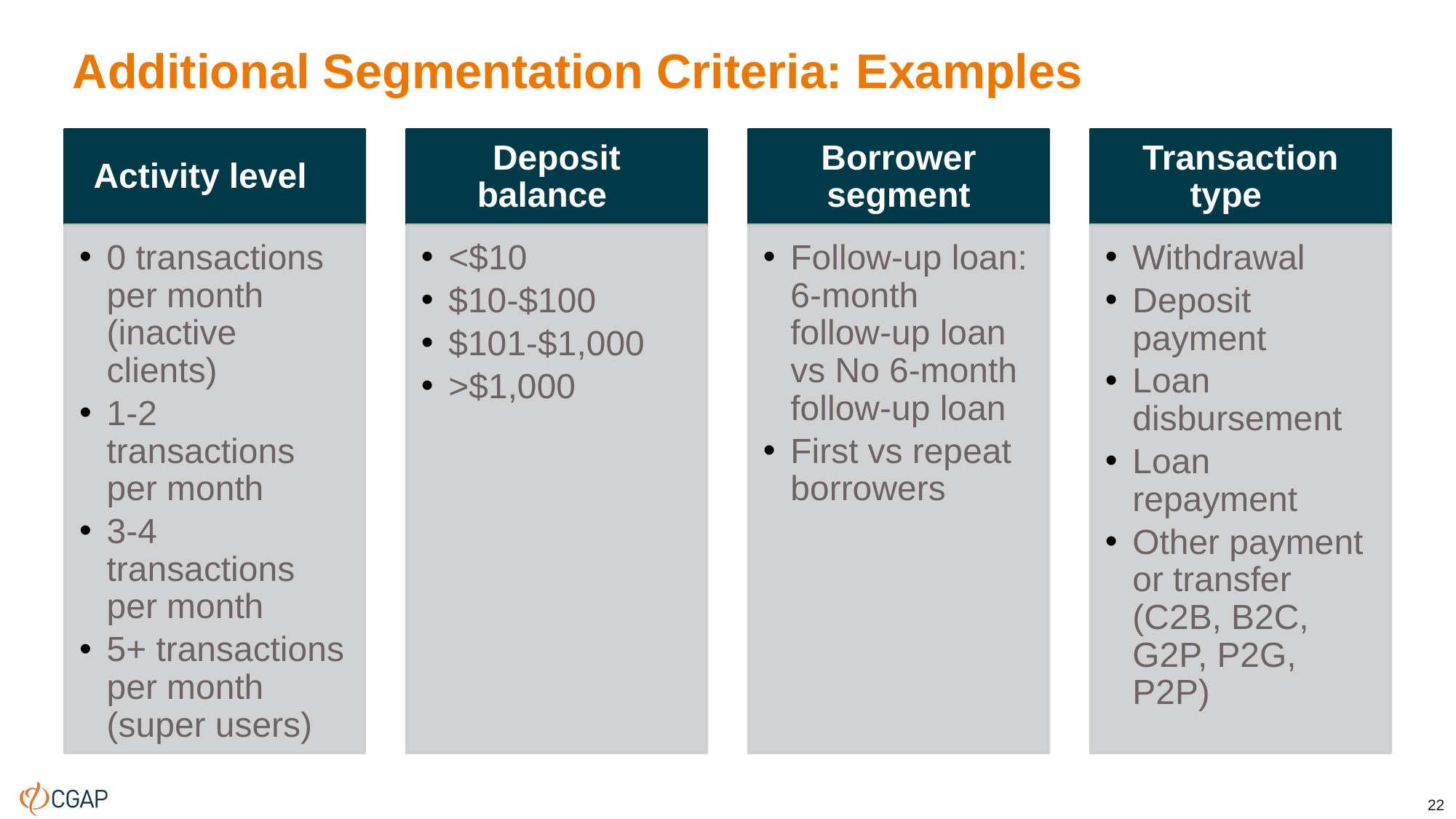

# Additional Segmentation Criteria: Examples
Activity level
0 transactions per month (inactive clients)
1-2 transactions per month
3-4 transactions per month
5+ transactions per month (super users)
Deposit balance
<$10
$10-$100
$101-$1,000
>$1,000
Borrower segment
Follow-up loan: 6-month follow-up loan vs No 6-month follow-up loan
First vs repeat borrowers
Transaction type
Withdrawal
Deposit payment
Loan disbursement
Loan repayment
Other payment or transfer (C2B, B2C, G2P, P2G, P2P)

22